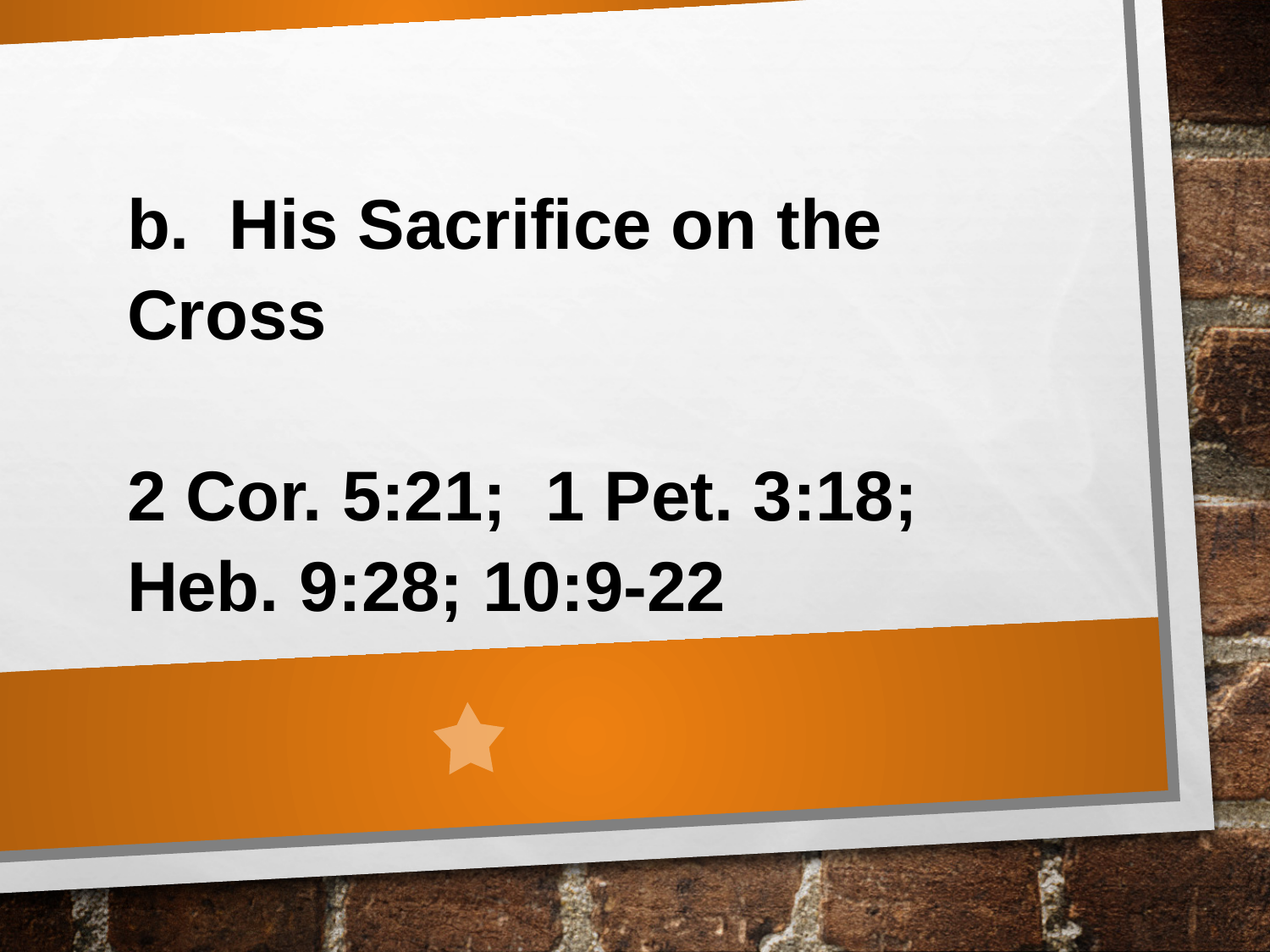

b.  His Sacrifice on the Cross

2 Cor. 5:21;  1 Pet. 3:18; Heb. 9:28; 10:9-22